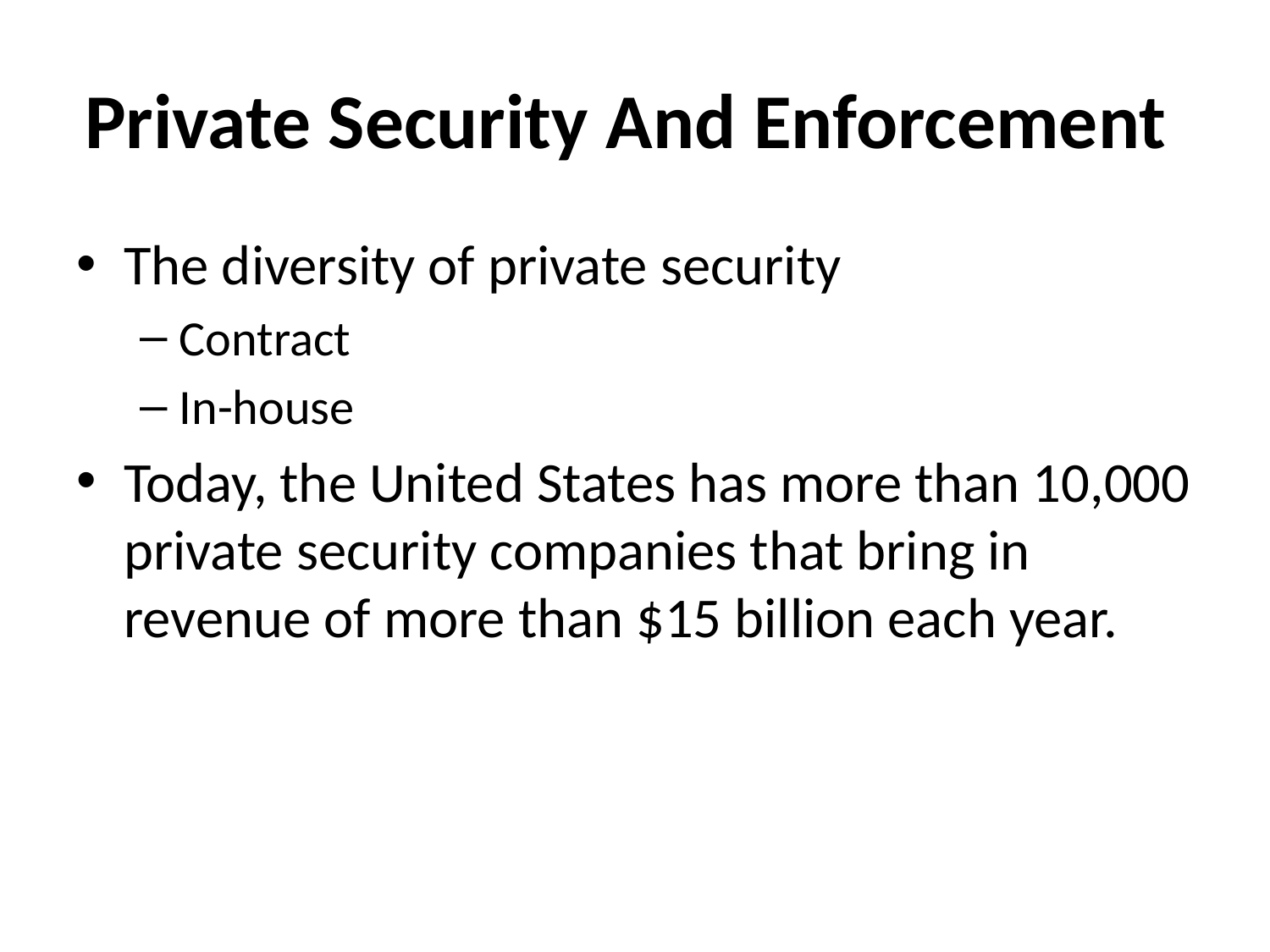

# Private Security And Enforcement
The diversity of private security
Contract
In-house
Today, the United States has more than 10,000 private security companies that bring in revenue of more than $15 billion each year.